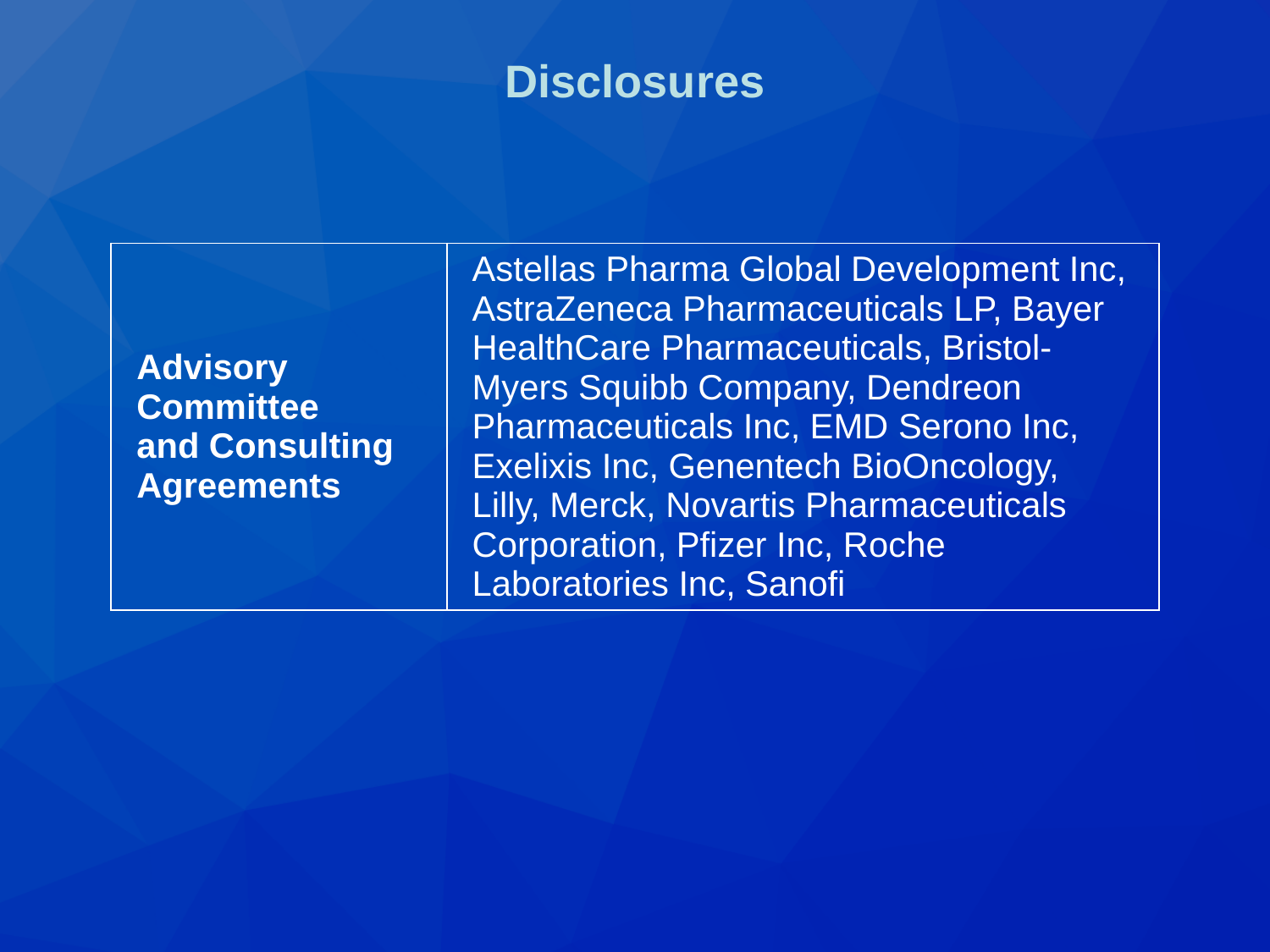

# Disclosures
| Advisory Committee and Consulting Agreements | Astellas Pharma Global Development Inc, AstraZeneca Pharmaceuticals LP, Bayer HealthCare Pharmaceuticals, Bristol-Myers Squibb Company, Dendreon Pharmaceuticals Inc, EMD Serono Inc, Exelixis Inc, Genentech BioOncology, Lilly, Merck, Novartis Pharmaceuticals Corporation, Pfizer Inc, Roche Laboratories Inc, Sanofi |
| --- | --- |